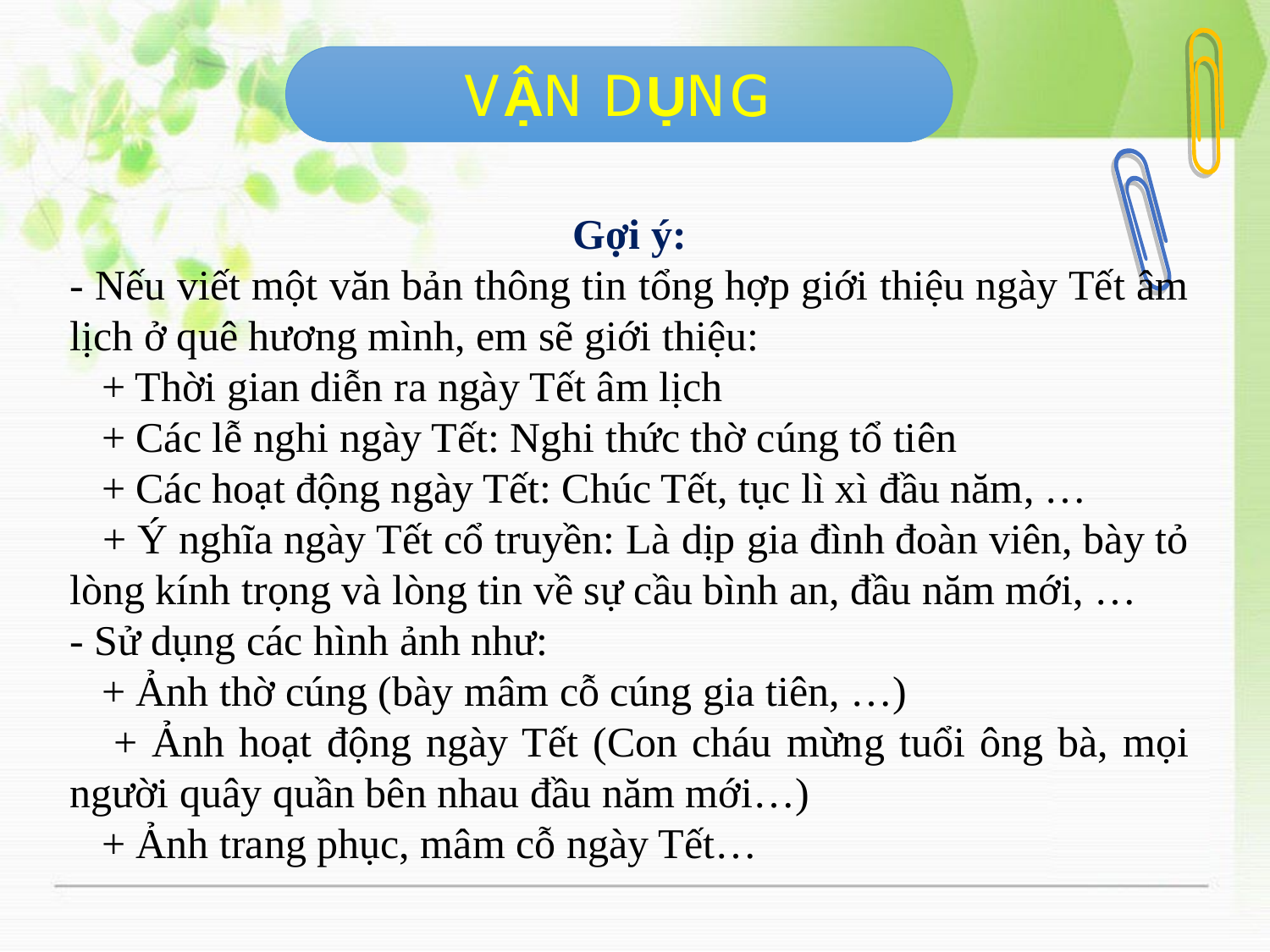

VẬN DỤNG
Gợi ý:
- Nếu viết một văn bản thông tin tổng hợp giới thiệu ngày Tết âm lịch ở quê hương mình, em sẽ giới thiệu:
   + Thời gian diễn ra ngày Tết âm lịch
   + Các lễ nghi ngày Tết: Nghi thức thờ cúng tổ tiên
   + Các hoạt động ngày Tết: Chúc Tết, tục lì xì đầu năm, …
   + Ý nghĩa ngày Tết cổ truyền: Là dịp gia đình đoàn viên, bày tỏ lòng kính trọng và lòng tin về sự cầu bình an, đầu năm mới, …
- Sử dụng các hình ảnh như:
   + Ảnh thờ cúng (bày mâm cỗ cúng gia tiên, …)
   + Ảnh hoạt động ngày Tết (Con cháu mừng tuổi ông bà, mọi người quây quần bên nhau đầu năm mới…)
   + Ảnh trang phục, mâm cỗ ngày Tết…